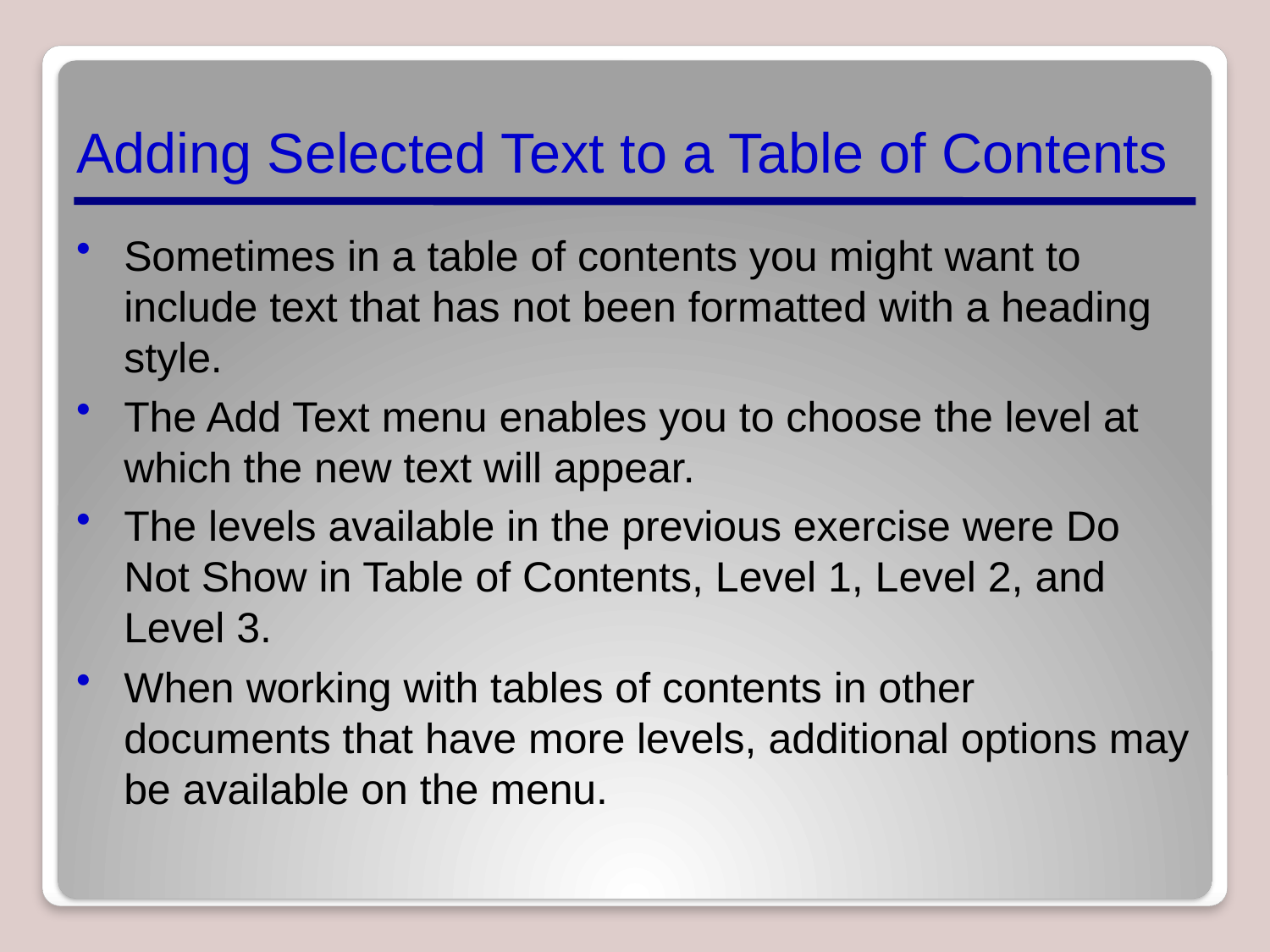

# Adding Selected Text to a Table of Contents
Sometimes in a table of contents you might want to include text that has not been formatted with a heading style.
The Add Text menu enables you to choose the level at which the new text will appear.
The levels available in the previous exercise were Do Not Show in Table of Contents, Level 1, Level 2, and Level 3.
When working with tables of contents in other documents that have more levels, additional options may be available on the menu.